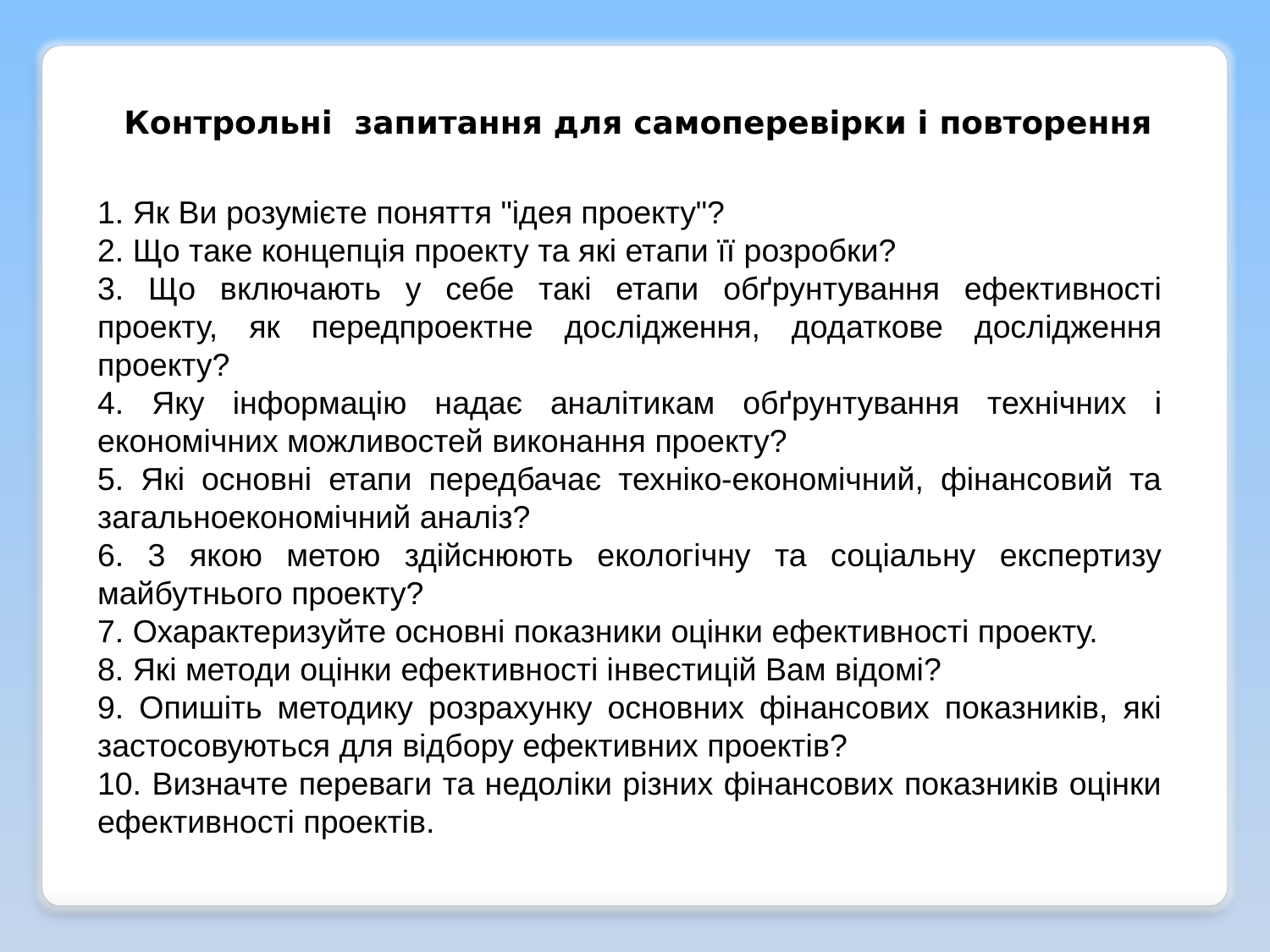

Контрольні  запитання для самоперевірки і повторення
1. Як Ви розумієте поняття "ідея проекту"?
2. Що таке концепція проекту та які етапи її розробки?
3. Що включають у себе такі етапи обґрунтування ефективності проекту, як передпроектне дослідження, додаткове дослідження проекту?
4. Яку інформацію надає аналітикам обґрунтування технічних і економічних можливостей виконання проекту?
5. Які основні етапи передбачає техніко-економічний, фінансовий та загальноекономічний аналіз?
6. 3 якою метою здійснюють екологічну та соціальну експертизу майбутнього проекту?
7. Охарактеризуйте основні показники оцінки ефективності проекту.
8. Які методи оцінки ефективності інвестицій Вам відомі?
9. Опишіть методику розрахунку основних фінансових показників, які застосовуються для відбору ефективних проектів?
10. Визначте переваги та недоліки різних фінансових показників оцінки ефективності проектів.